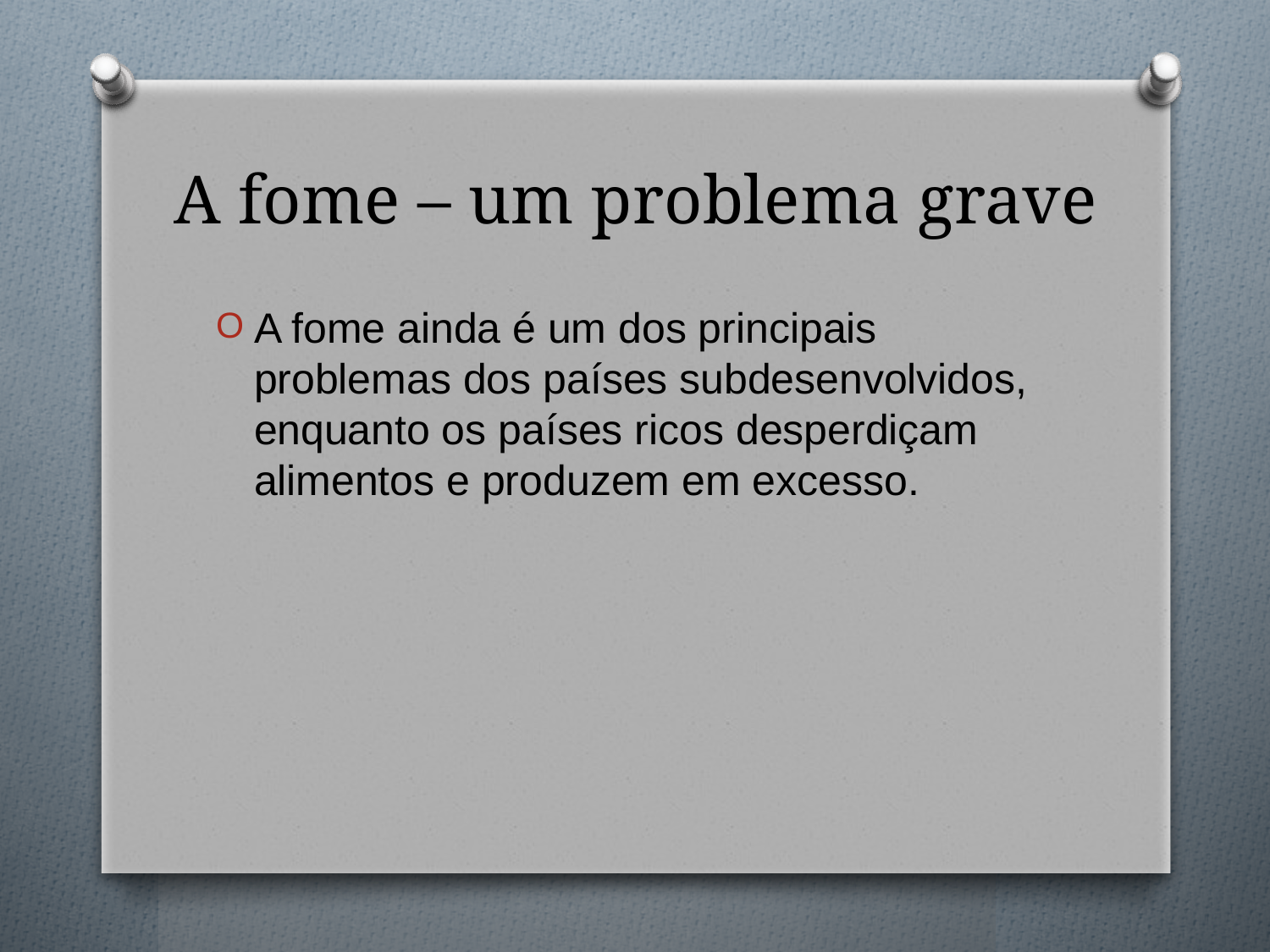

# A fome – um problema grave
A fome ainda é um dos principais problemas dos países subdesenvolvidos, enquanto os países ricos desperdiçam alimentos e produzem em excesso.